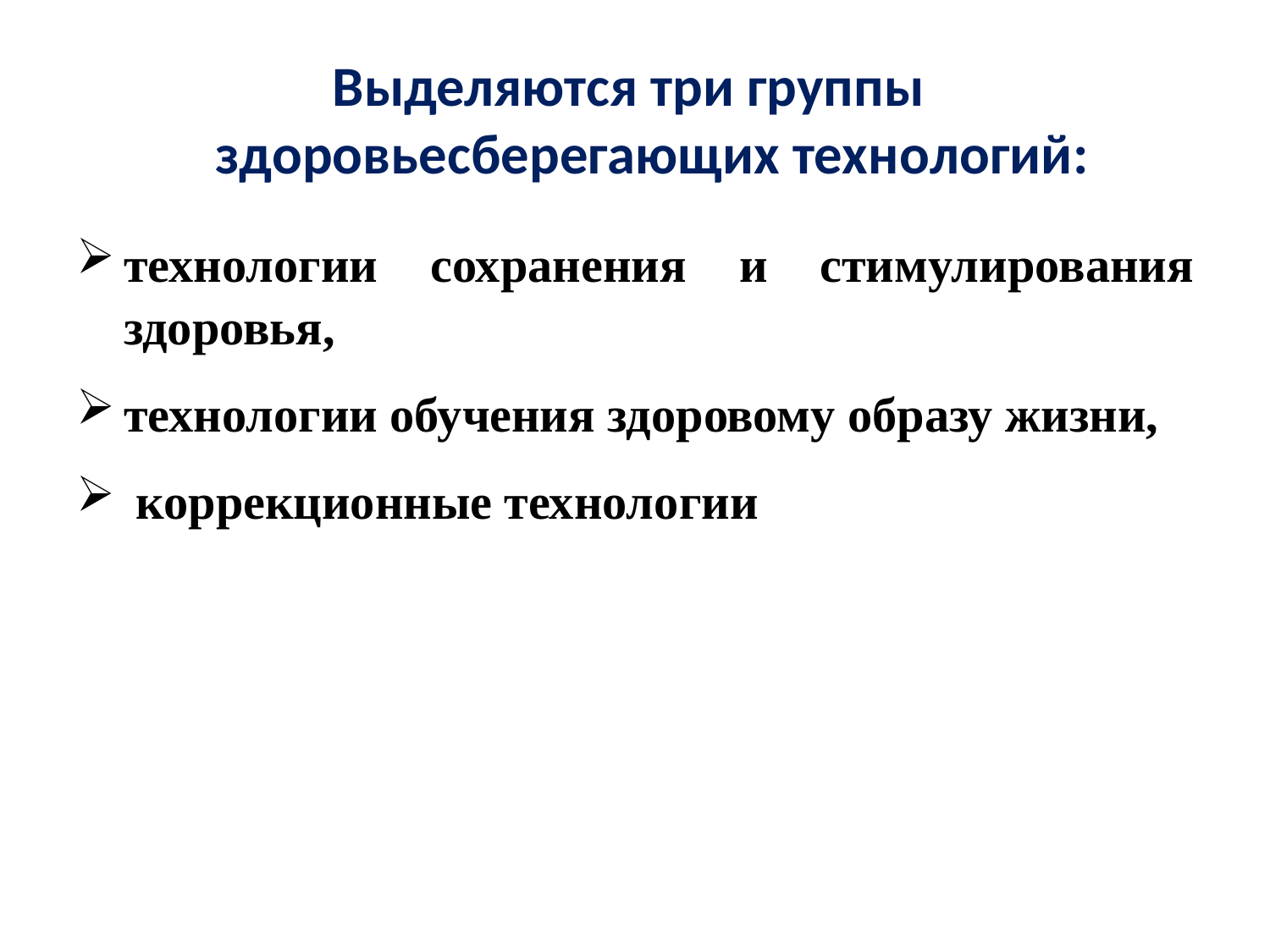

# Выделяются три группы здоровьесберегающих технологий:
технологии сохранения и стимулирования здоровья,
технологии обучения здоровому образу жизни,
 коррекционные технологии